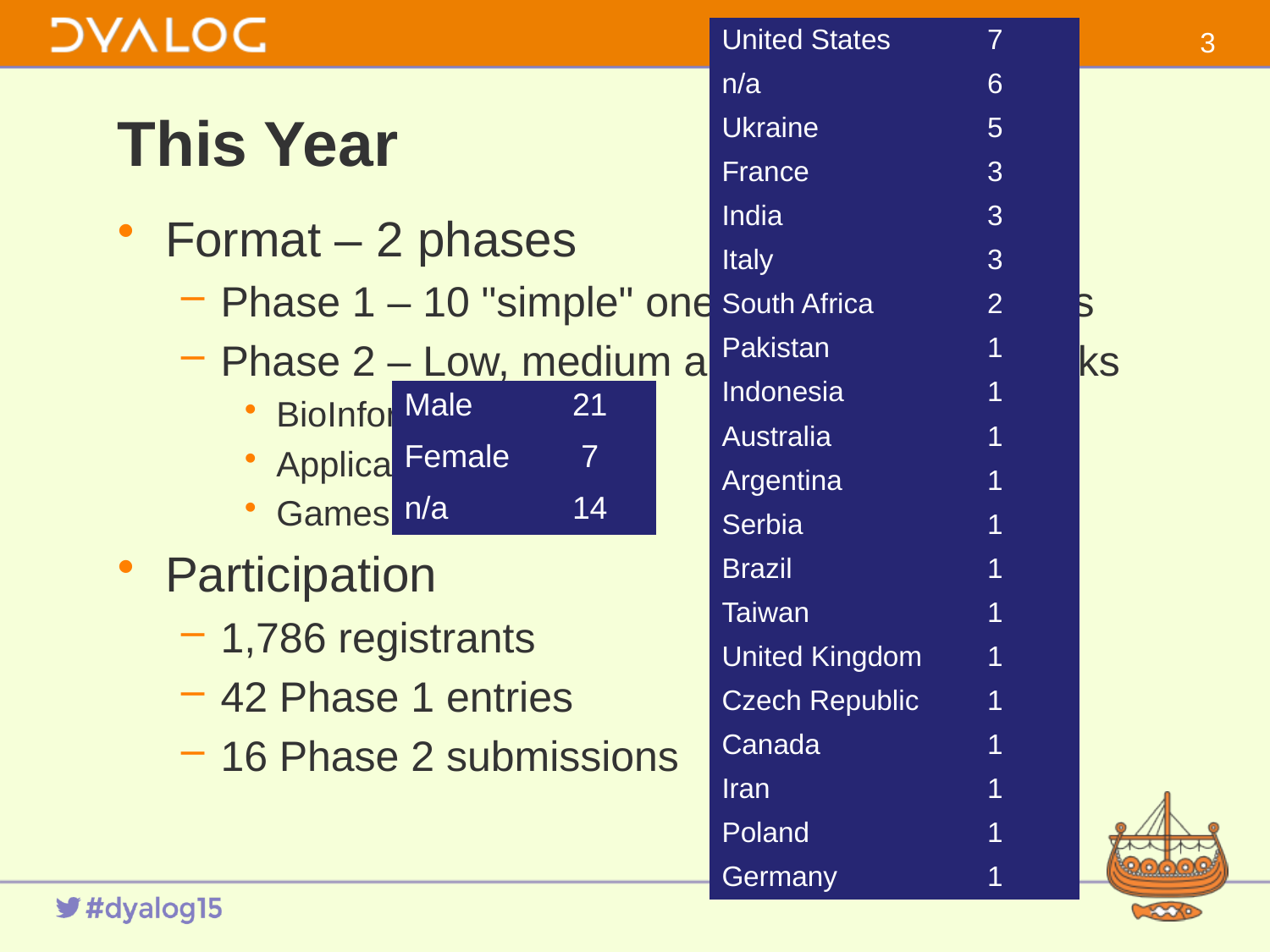

3
| United States | 7 |
| --- | --- |
| n/a | 6 |
| Ukraine | 5 |
| France | 3 |
| India | 3 |
| Italy | 3 |
| South Africa | 2 |
| Pakistan | 1 |
| Indonesia | 1 |
| Australia | 1 |
| Argentina | 1 |
| Serbia | 1 |
| Brazil | 1 |
| Taiwan | 1 |
| United Kingdom | 1 |
| Czech Republic | 1 |
| Canada | 1 |
| Iran | 1 |
| Poland | 1 |
| Germany | 1 |
# This Year
Format – 2 phases
Phase 1 – 10 "simple" one-liner style problems
Phase 2 – Low, medium and high difficulty tasks
BioInformatics
Applications
Games and Recreation
Participation
1,786 registrants
42 Phase 1 entries
16 Phase 2 submissions

| Male | 21 |
| --- | --- |
| Female | 7 |
| n/a | 14 |